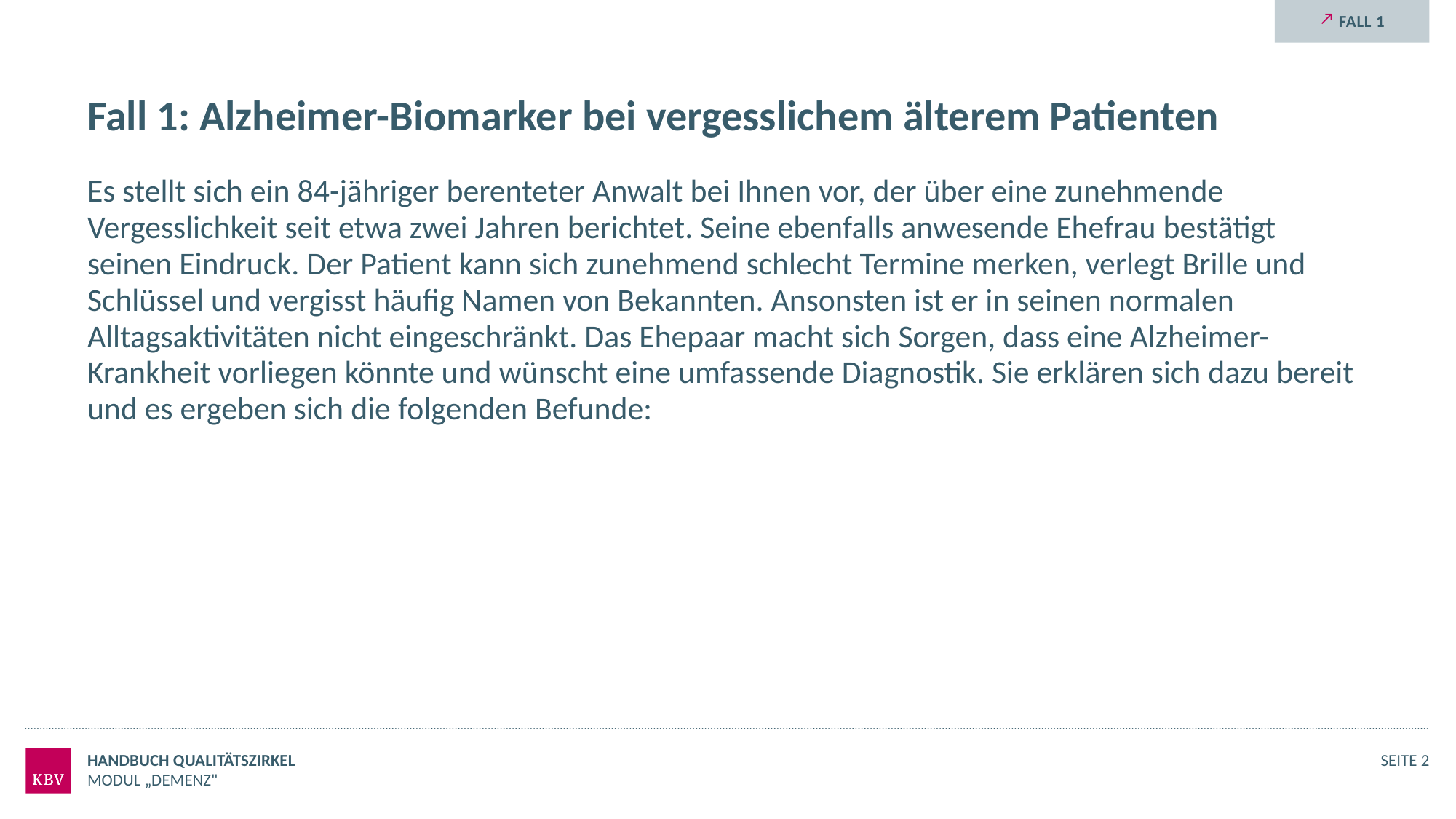

Fall 1
# Fall 1: Alzheimer-Biomarker bei vergesslichem älterem Patienten
Es stellt sich ein 84-jähriger berenteter Anwalt bei Ihnen vor, der über eine zunehmende Vergesslichkeit seit etwa zwei Jahren berichtet. Seine ebenfalls anwesende Ehefrau bestätigt seinen Eindruck. Der Patient kann sich zunehmend schlecht Termine merken, verlegt Brille und Schlüssel und vergisst häufig Namen von Bekannten. Ansonsten ist er in seinen normalen Alltagsaktivitäten nicht eingeschränkt. Das Ehepaar macht sich Sorgen, dass eine Alzheimer-Krankheit vorliegen könnte und wünscht eine umfassende Diagnostik. Sie erklären sich dazu bereit und es ergeben sich die folgenden Befunde:

Handbuch Qualitätszirkel
Seite 2
Modul „Demenz"